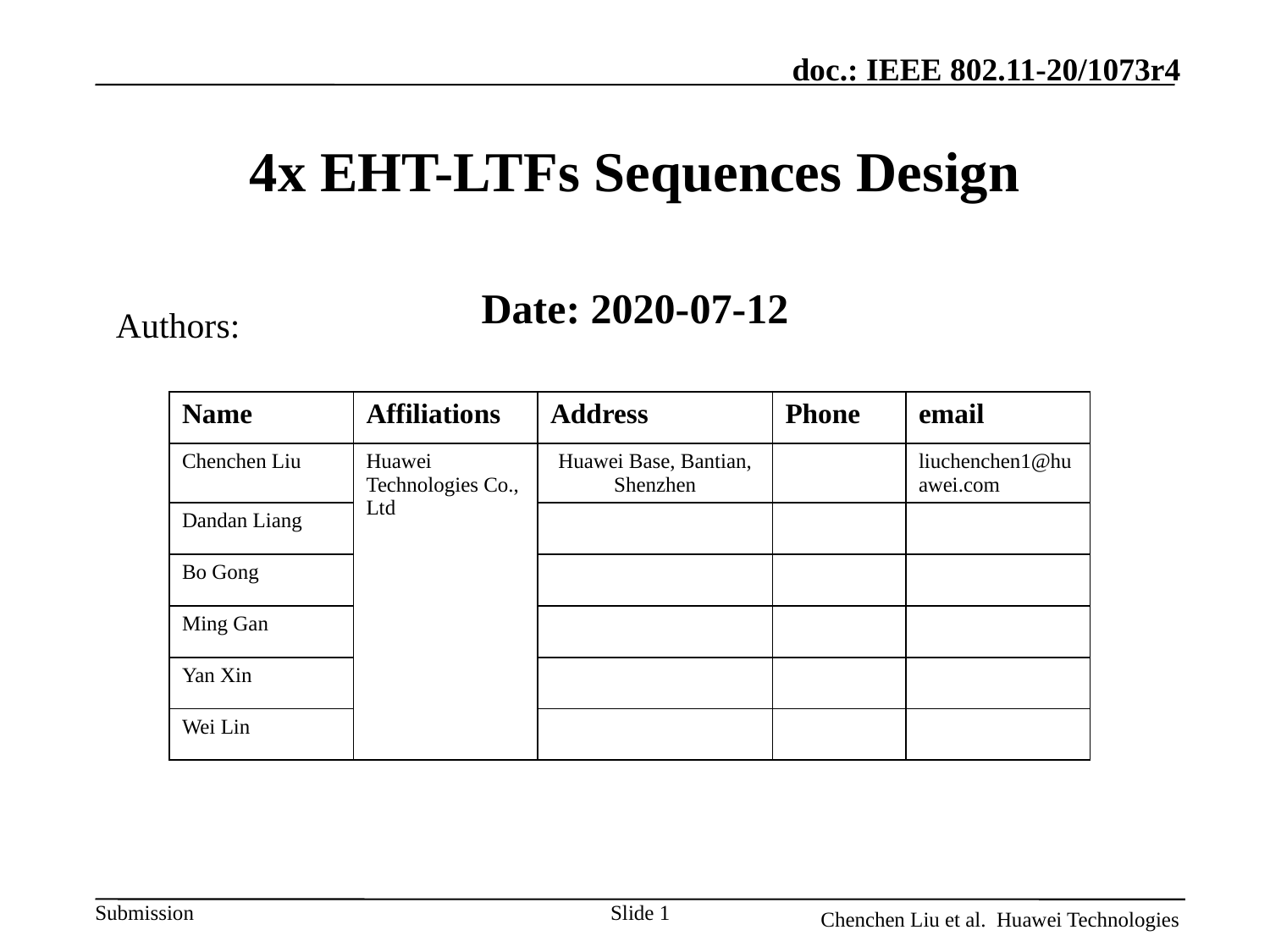

# 4x EHT-LTFs Sequences Design
Date: 2020-07-12
Authors:
| Name | Affiliations | Address | Phone | email |
| --- | --- | --- | --- | --- |
| Chenchen Liu | Huawei Technologies Co., Ltd | Huawei Base, Bantian, Shenzhen |  | liuchenchen1@huawei.com |
| Dandan Liang |  |  |  |  |
| Bo Gong |  |  |  |  |
| Ming Gan |  |  |  |  |
| Yan Xin |  |  |  |  |
| Wei Lin |  |  |  |  |
Slide 1